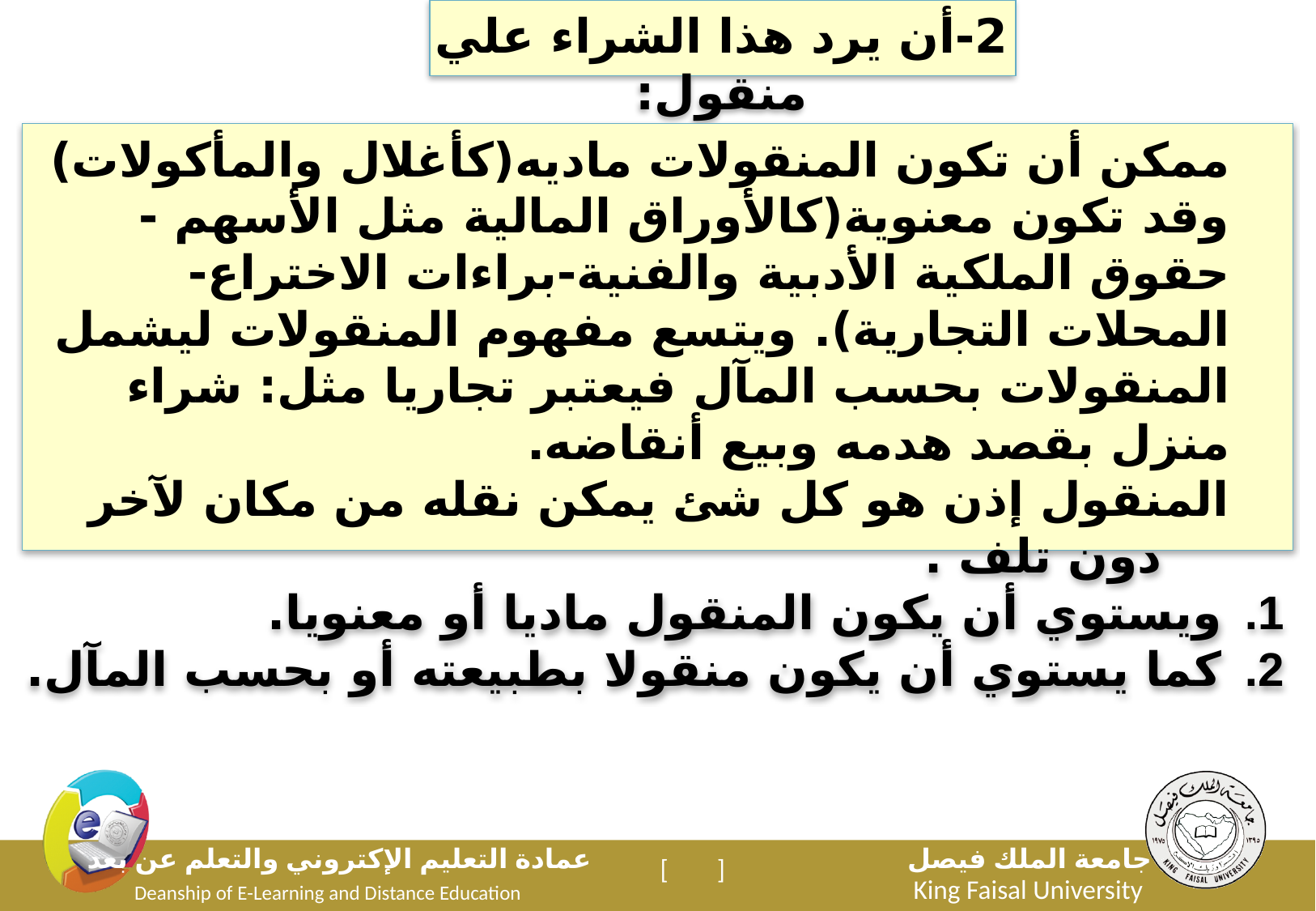

2-أن يرد هذا الشراء علي منقول:
ممكن أن تكون المنقولات ماديه(كأغلال والمأكولات) وقد تكون معنوية(كالأوراق المالية مثل الأسهم - حقوق الملكية الأدبية والفنية-براءات الاختراع-المحلات التجارية). ويتسع مفهوم المنقولات ليشمل المنقولات بحسب المآل فيعتبر تجاريا مثل: شراء منزل بقصد هدمه وبيع أنقاضه.
المنقول إذن هو كل شئ يمكن نقله من مكان لآخر دون تلف .
ويستوي أن يكون المنقول ماديا أو معنويا.
كما يستوي أن يكون منقولا بطبيعته أو بحسب المآل.